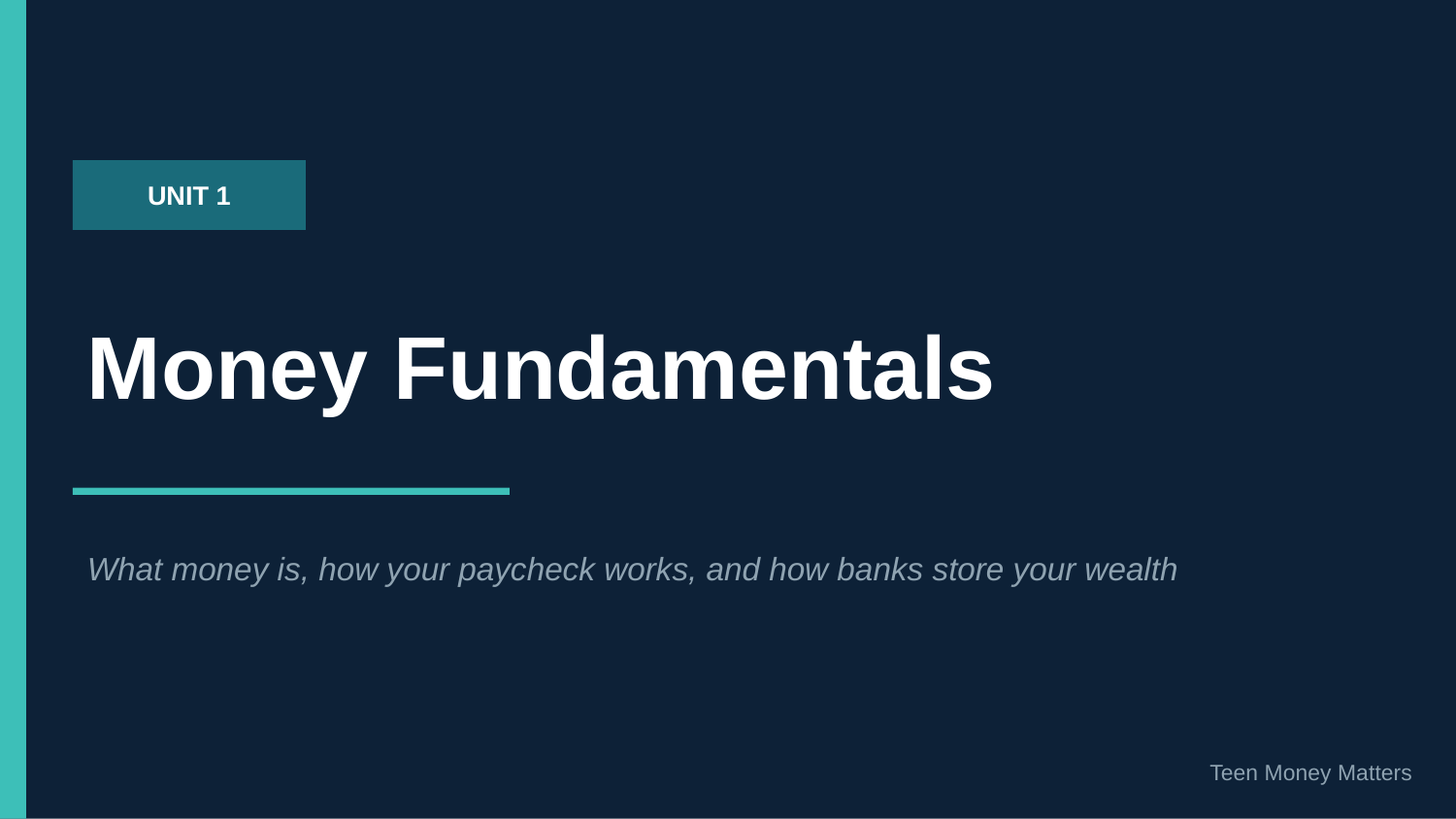

UNIT 1
Money Fundamentals

What money is, how your paycheck works, and how banks store your wealth
Teen Money Matters